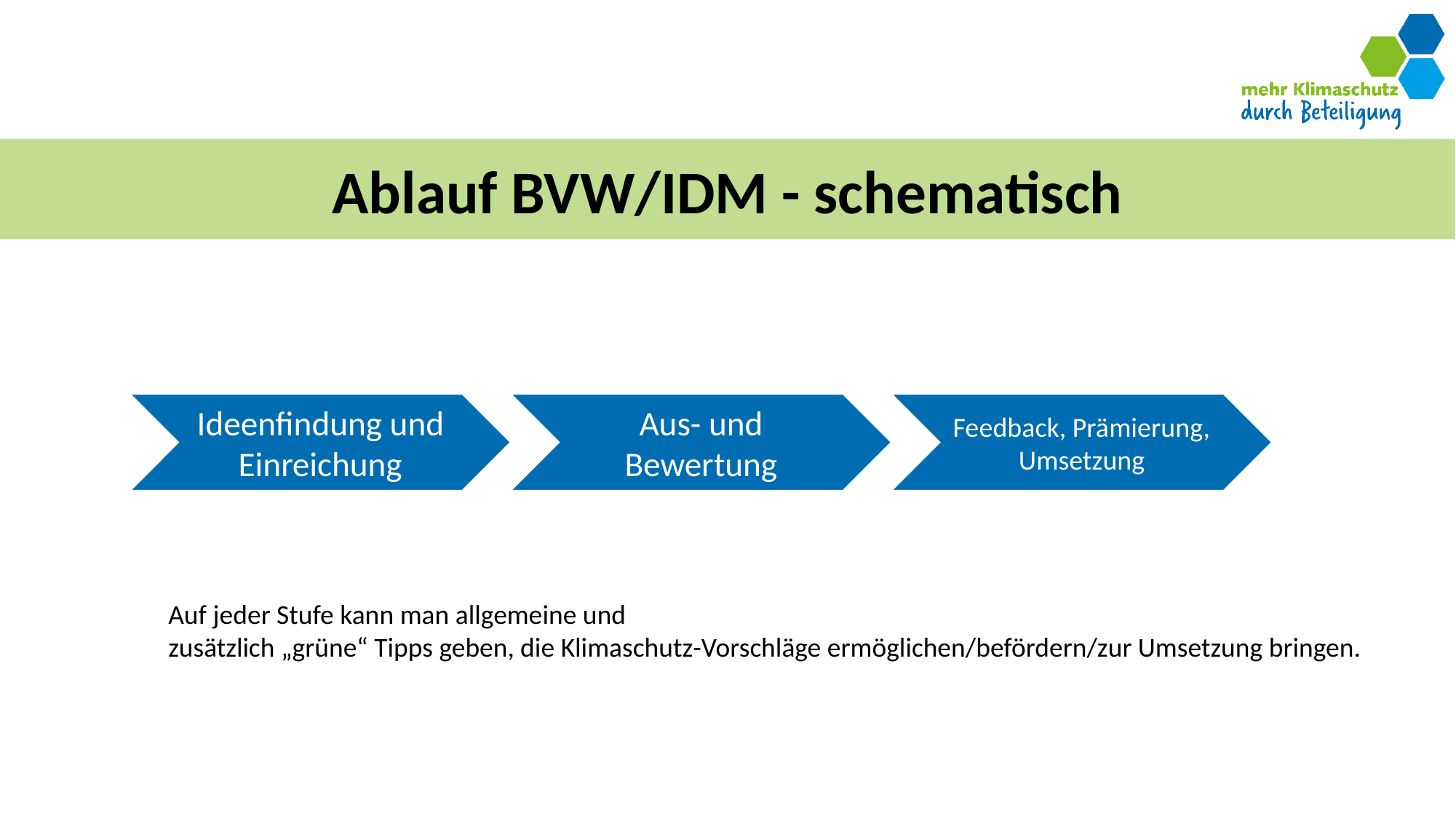

# Ablauf BVW/IDM - schematisch
Ideenfindung und Einreichung
Aus- und Bewertung
Feedback, Prämierung, Umsetzung
Auf jeder Stufe kann man allgemeine und
zusätzlich „grüne“ Tipps geben, die Klimaschutz-Vorschläge ermöglichen/befördern/zur Umsetzung bringen.